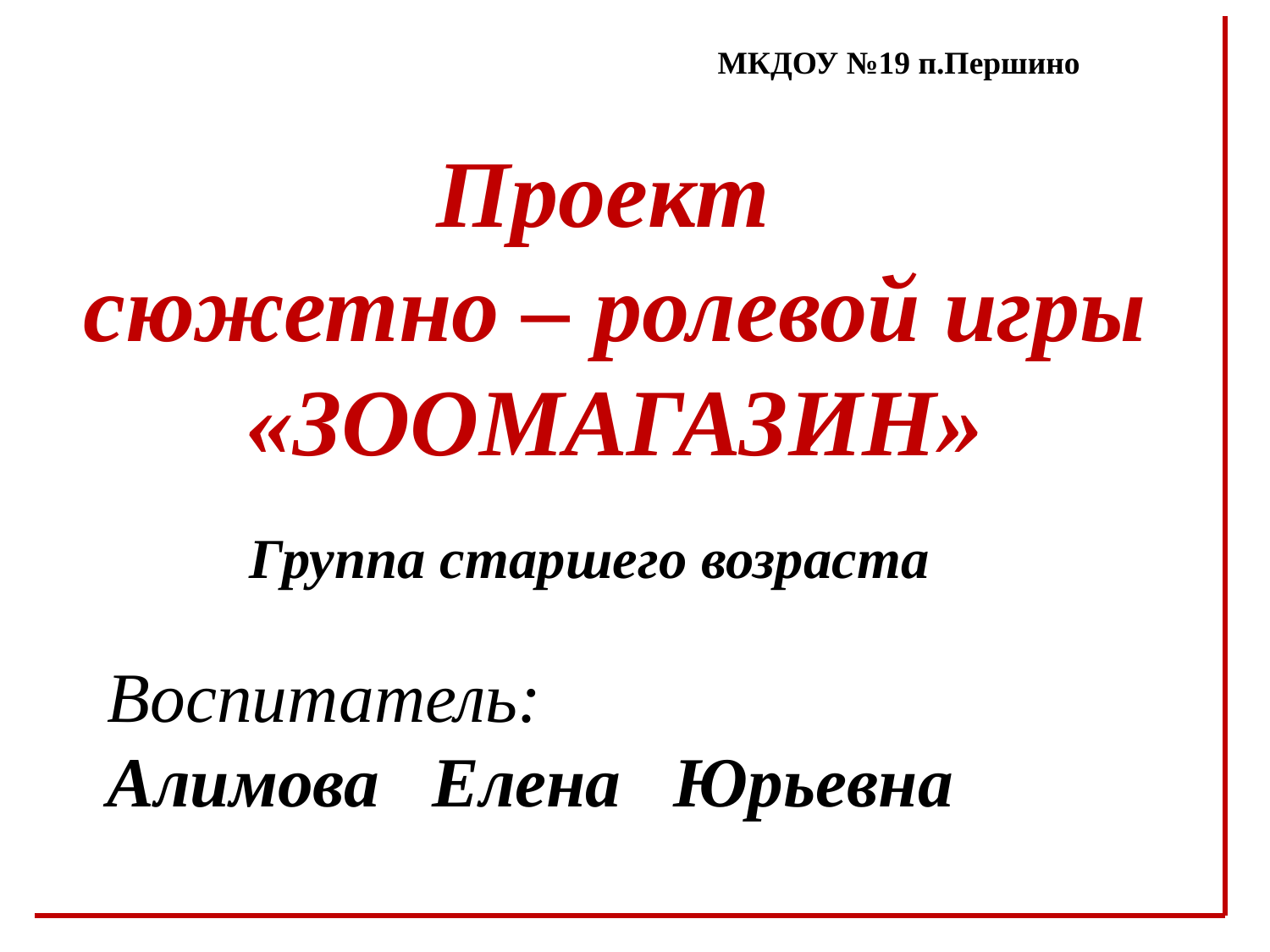

МКДОУ №19 п.Першино
Проект
сюжетно – ролевой игры
«ЗООМАГАЗИН»
Группа старшего возраста
Воспитатель:
Алимова   Елена   Юрьевна